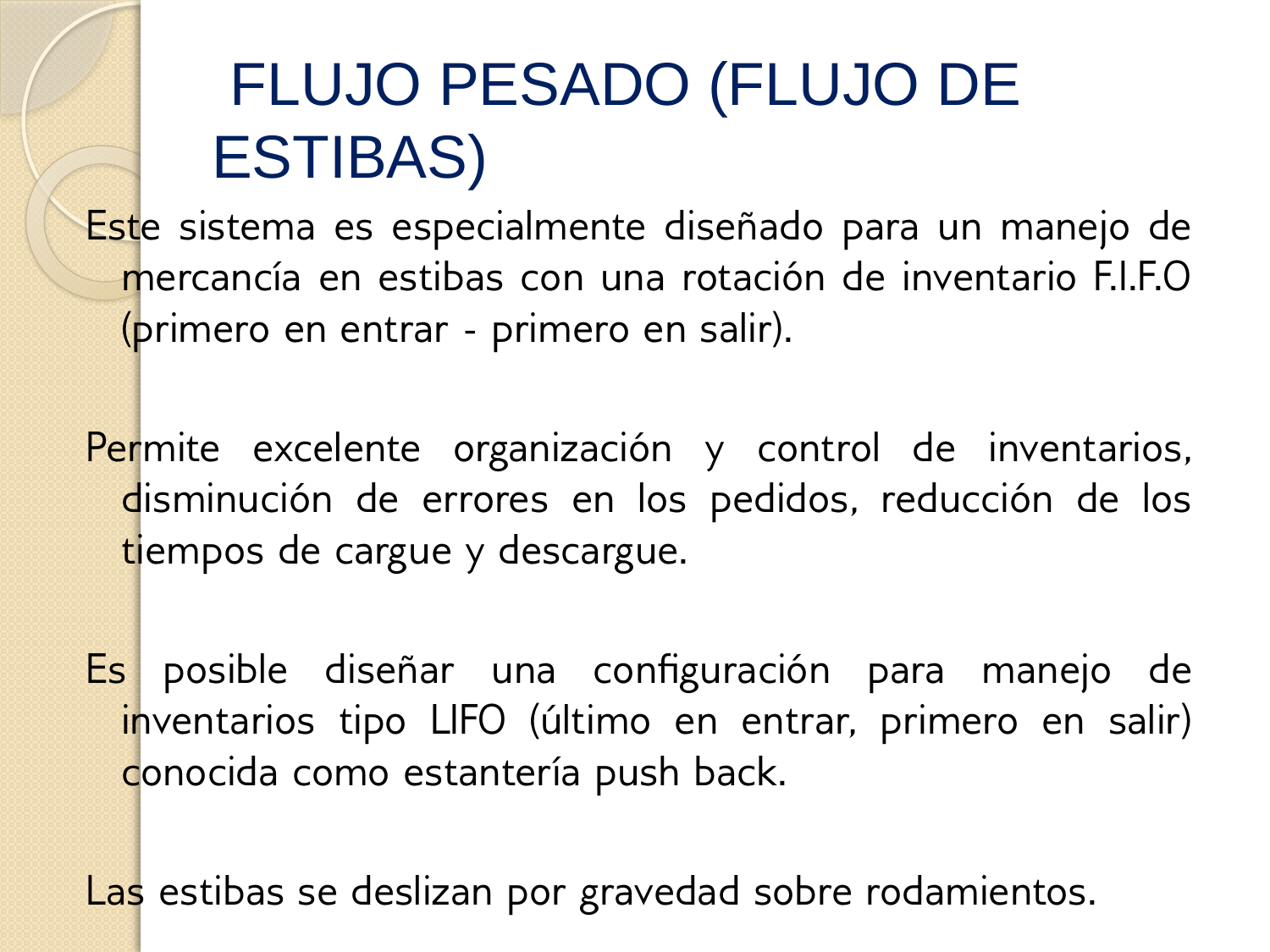

# FLUJO PESADO (FLUJO DE ESTIBAS)
Este sistema es especialmente diseñado para un manejo de mercancía en estibas con una rotación de inventario F.I.F.O (primero en entrar - primero en salir).

Permite excelente organización y control de inventarios, disminución de errores en los pedidos, reducción de los tiempos de cargue y descargue.

Es posible diseñar una configuración para manejo de inventarios tipo LIFO (último en entrar, primero en salir) conocida como estantería push back.

Las estibas se deslizan por gravedad sobre rodamientos.